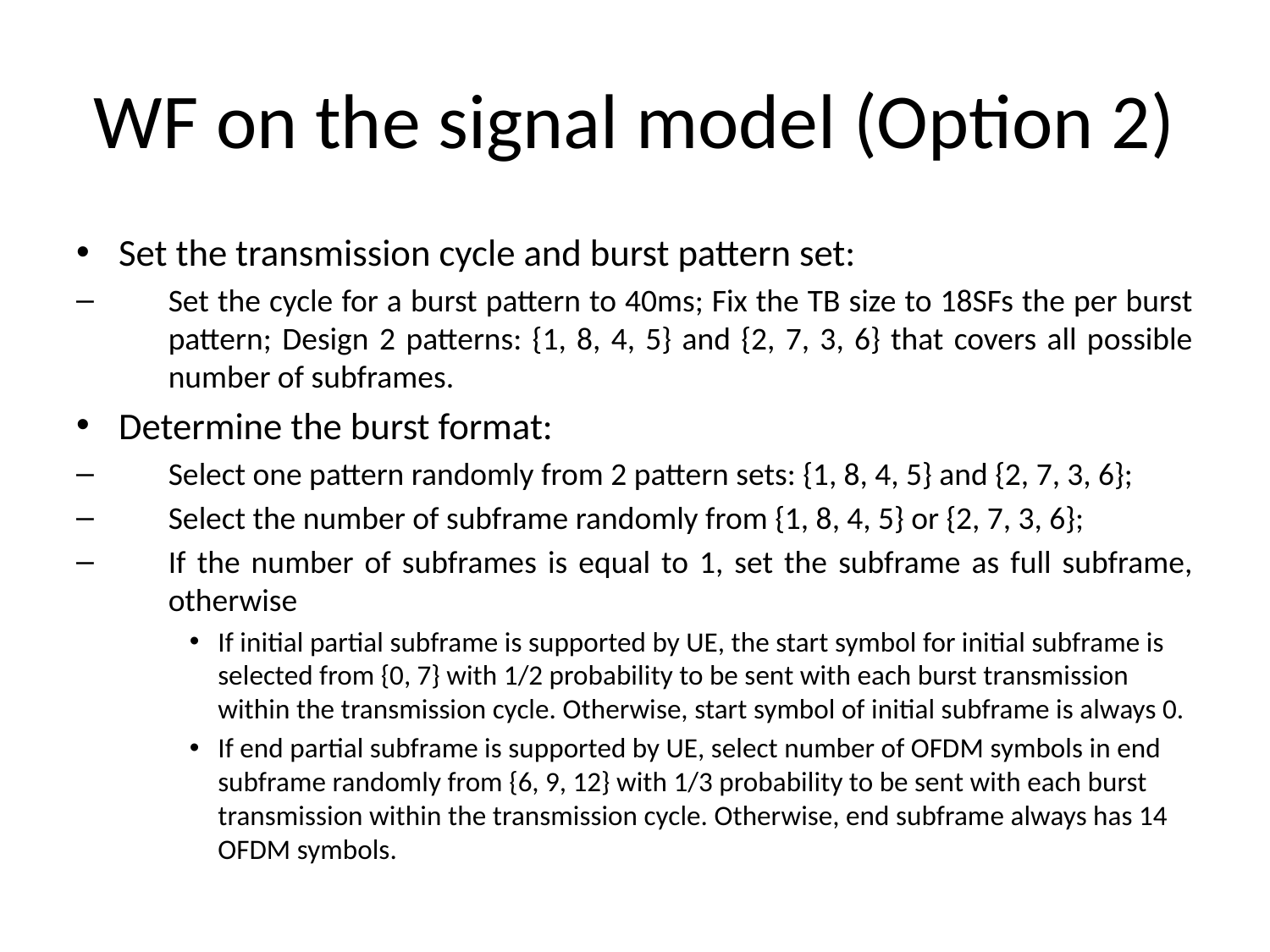

# WF on the signal model (Option 2)
Set the transmission cycle and burst pattern set:
Set the cycle for a burst pattern to 40ms; Fix the TB size to 18SFs the per burst pattern; Design 2 patterns: {1, 8, 4, 5} and {2, 7, 3, 6} that covers all possible number of subframes.
Determine the burst format:
Select one pattern randomly from 2 pattern sets: {1, 8, 4, 5} and {2, 7, 3, 6};
Select the number of subframe randomly from {1, 8, 4, 5} or {2, 7, 3, 6};
If the number of subframes is equal to 1, set the subframe as full subframe, otherwise
If initial partial subframe is supported by UE, the start symbol for initial subframe is selected from {0, 7} with 1/2 probability to be sent with each burst transmission within the transmission cycle. Otherwise, start symbol of initial subframe is always 0.
If end partial subframe is supported by UE, select number of OFDM symbols in end subframe randomly from {6, 9, 12} with 1/3 probability to be sent with each burst transmission within the transmission cycle. Otherwise, end subframe always has 14 OFDM symbols.